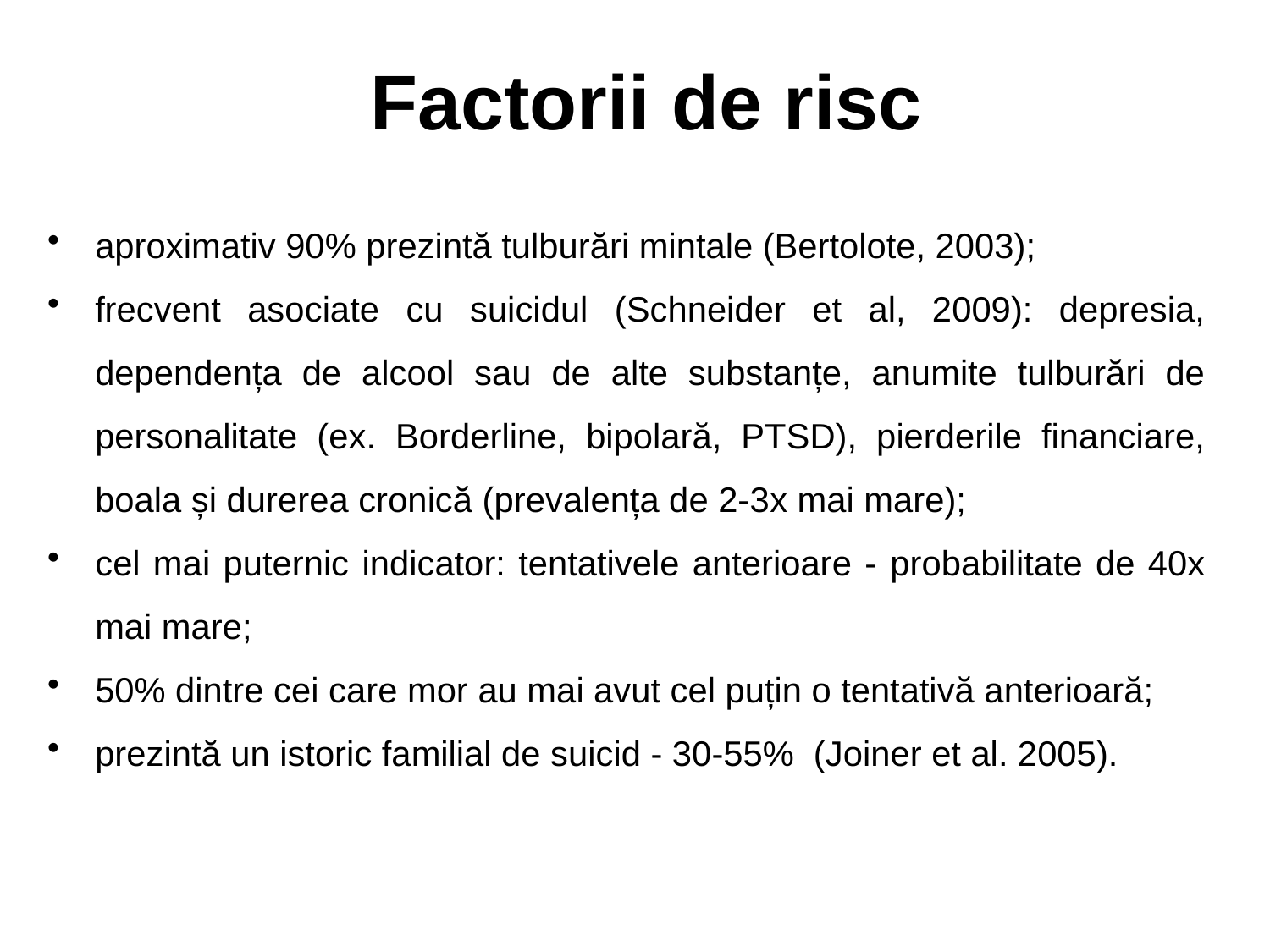

Factorii de risc
aproximativ 90% prezintă tulburări mintale (Bertolote, 2003);
frecvent asociate cu suicidul (Schneider et al, 2009): depresia, dependența de alcool sau de alte substanțe, anumite tulburări de personalitate (ex. Borderline, bipolară, PTSD), pierderile financiare, boala și durerea cronică (prevalența de 2-3x mai mare);
cel mai puternic indicator: tentativele anterioare - probabilitate de 40x mai mare;
50% dintre cei care mor au mai avut cel puțin o tentativă anterioară;
prezintă un istoric familial de suicid - 30-55%  (Joiner et al. 2005).